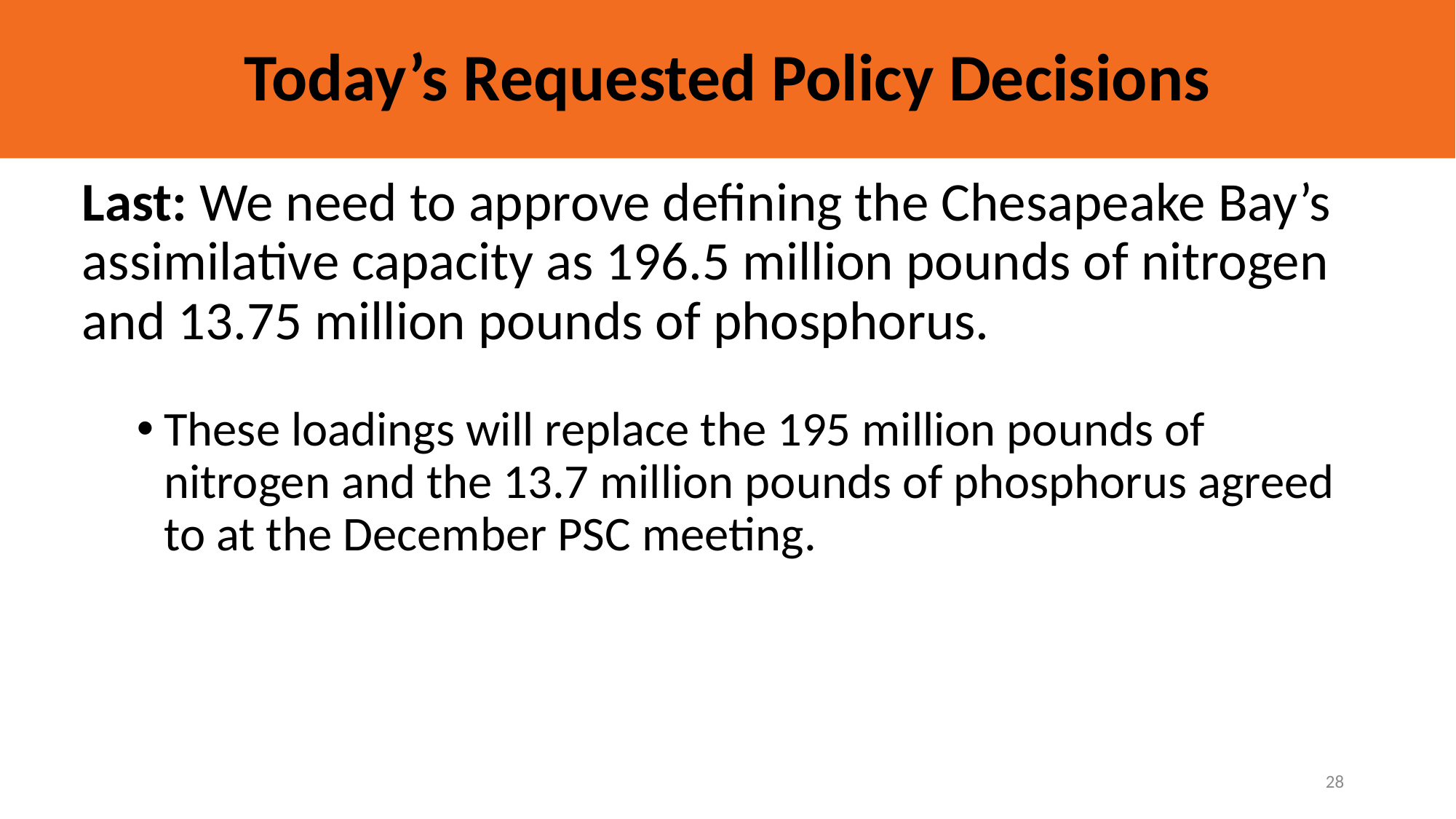

# Today’s Requested Policy Decisions
Last: We need to approve defining the Chesapeake Bay’s assimilative capacity as 196.5 million pounds of nitrogen and 13.75 million pounds of phosphorus.
These loadings will replace the 195 million pounds of nitrogen and the 13.7 million pounds of phosphorus agreed to at the December PSC meeting.

28